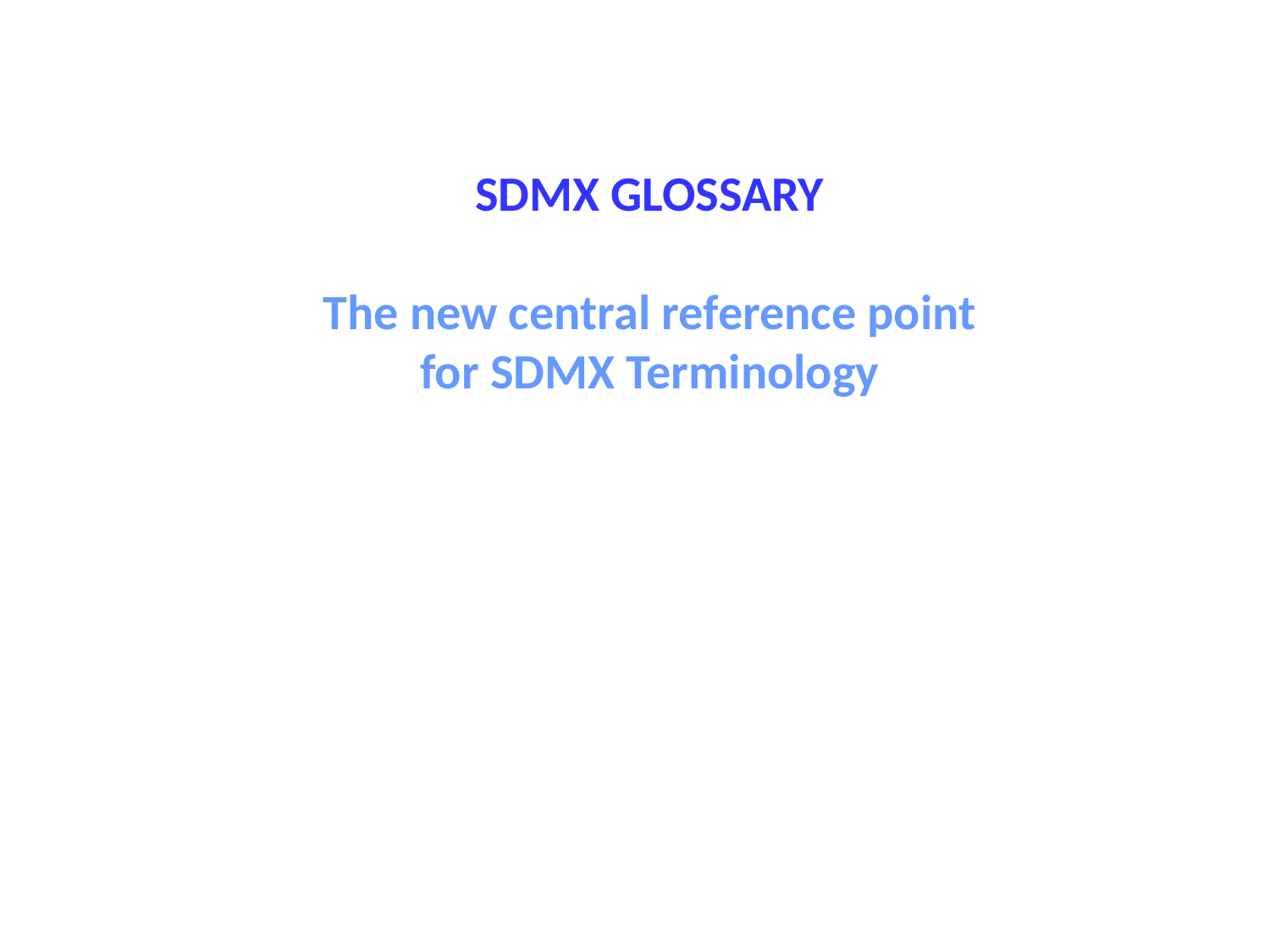

# SDMX GLOSSARY The new central reference point for SDMX Terminology